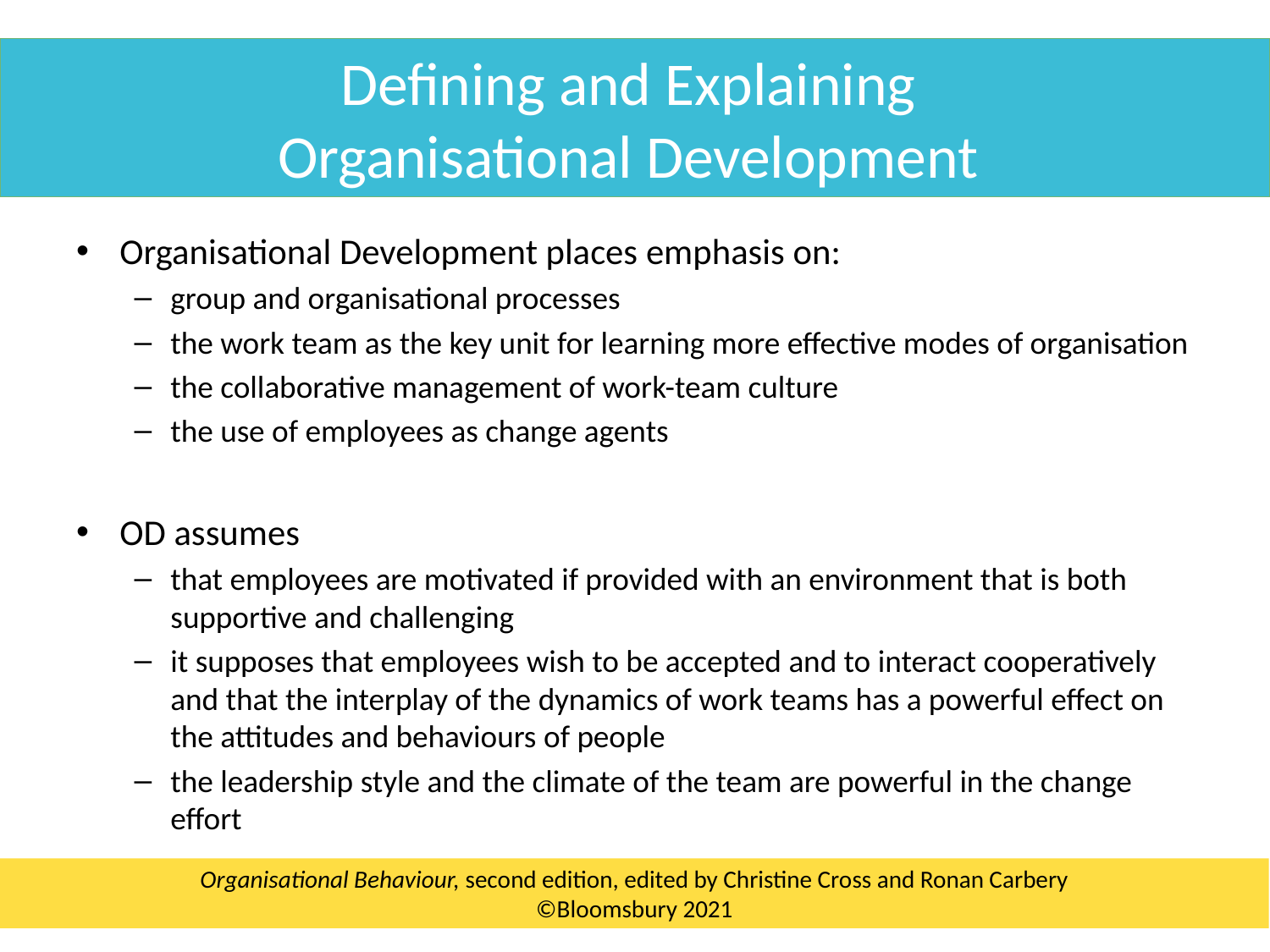

Defining and Explaining
Organisational Development
Organisational Development places emphasis on:
group and organisational processes
the work team as the key unit for learning more effective modes of organisation
the collaborative management of work-team culture
the use of employees as change agents

OD assumes
that employees are motivated if provided with an environment that is both supportive and challenging
it supposes that employees wish to be accepted and to interact cooperatively and that the interplay of the dynamics of work teams has a powerful effect on the attitudes and behaviours of people
the leadership style and the climate of the team are powerful in the change effort